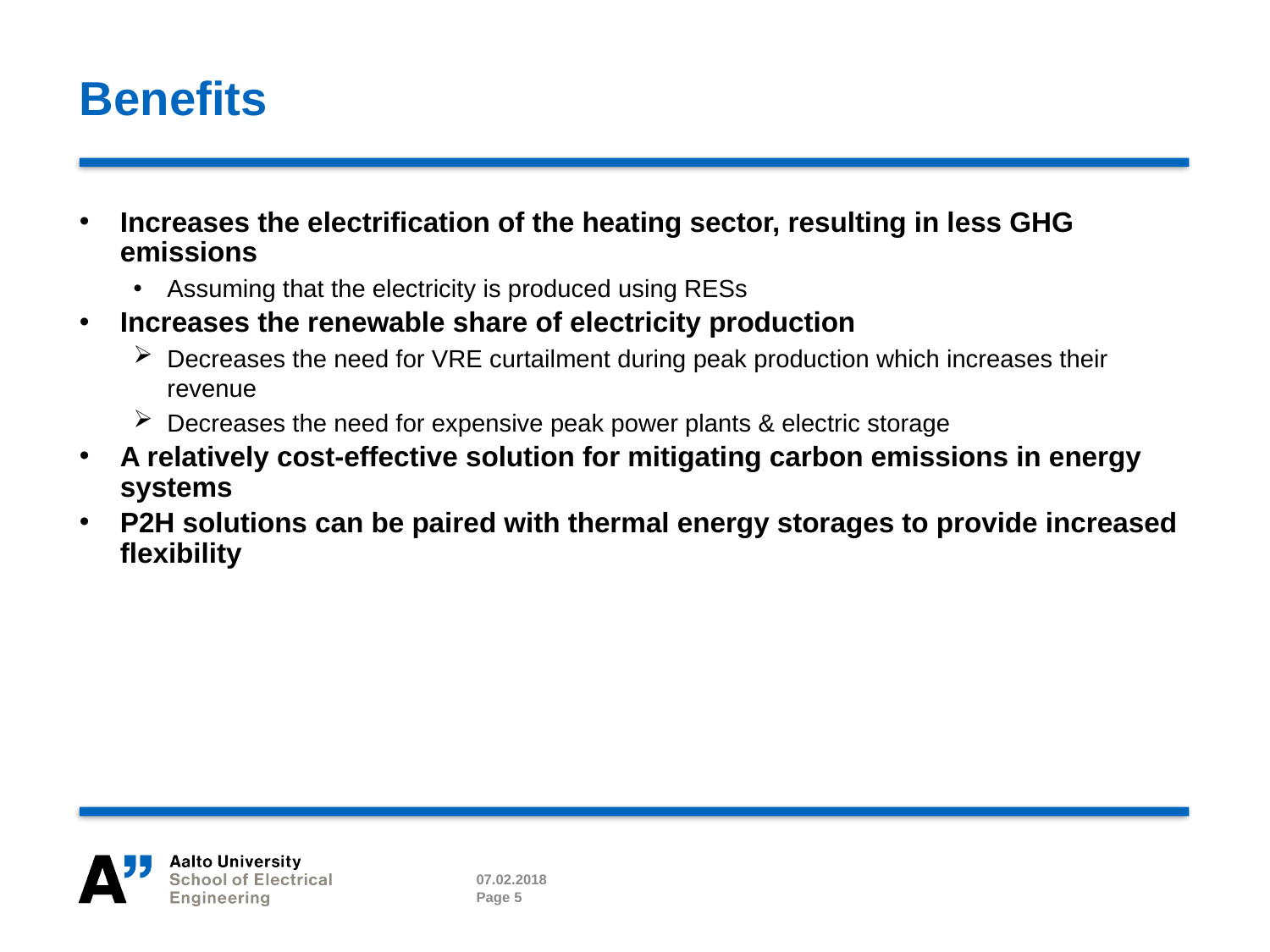

# Benefits
Increases the electrification of the heating sector, resulting in less GHG emissions
Assuming that the electricity is produced using RESs
Increases the renewable share of electricity production
Decreases the need for VRE curtailment during peak production which increases their revenue
Decreases the need for expensive peak power plants & electric storage
A relatively cost-effective solution for mitigating carbon emissions in energy systems
P2H solutions can be paired with thermal energy storages to provide increased flexibility

07.02.2018
Page 5